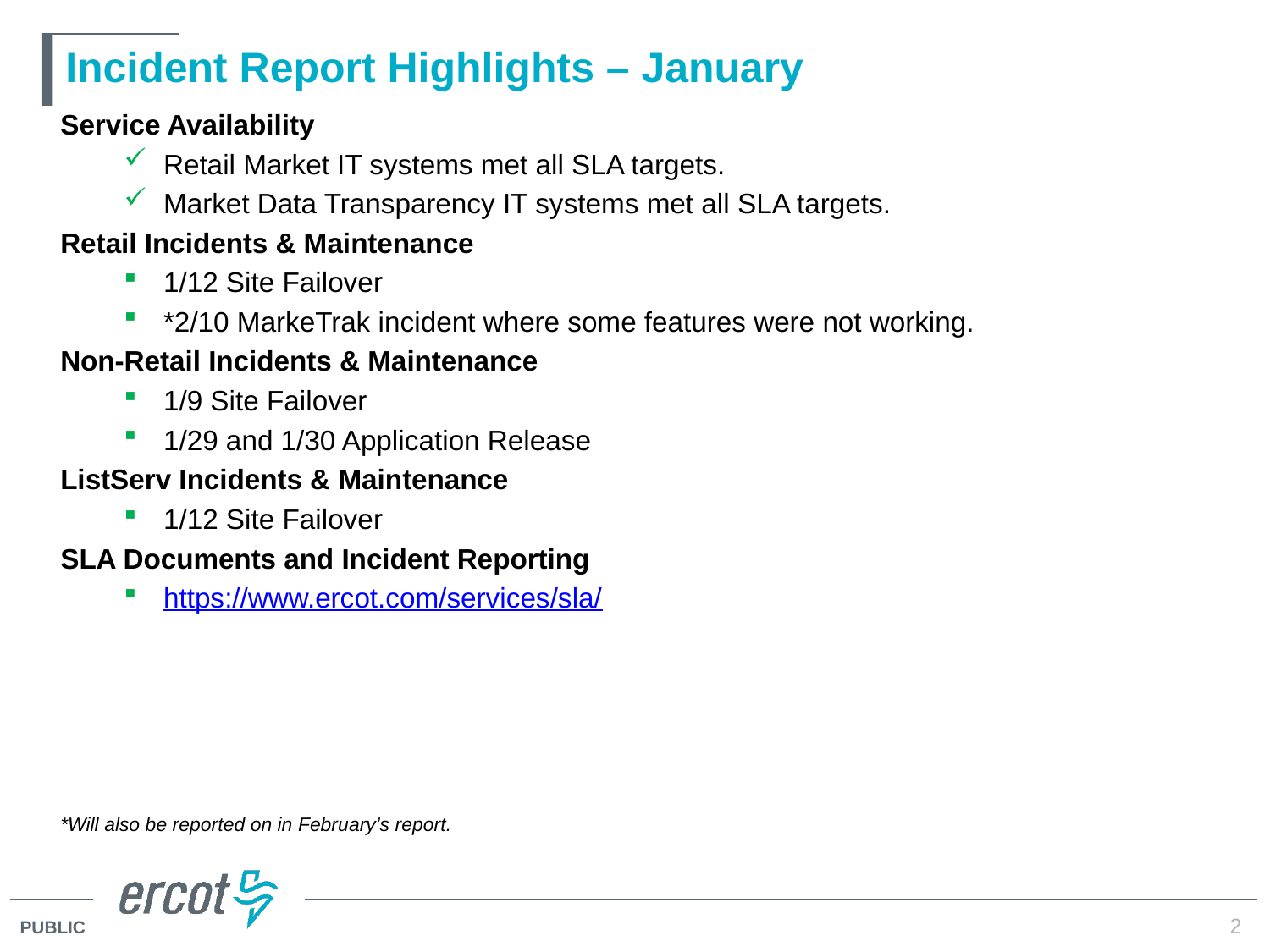

# Incident Report Highlights – January
Service Availability
Retail Market IT systems met all SLA targets.
Market Data Transparency IT systems met all SLA targets.
Retail Incidents & Maintenance
1/12 Site Failover
*2/10 MarkeTrak incident where some features were not working.
Non-Retail Incidents & Maintenance
1/9 Site Failover
1/29 and 1/30 Application Release
ListServ Incidents & Maintenance
1/12 Site Failover
SLA Documents and Incident Reporting
https://www.ercot.com/services/sla/

*Will also be reported on in February’s report.
2